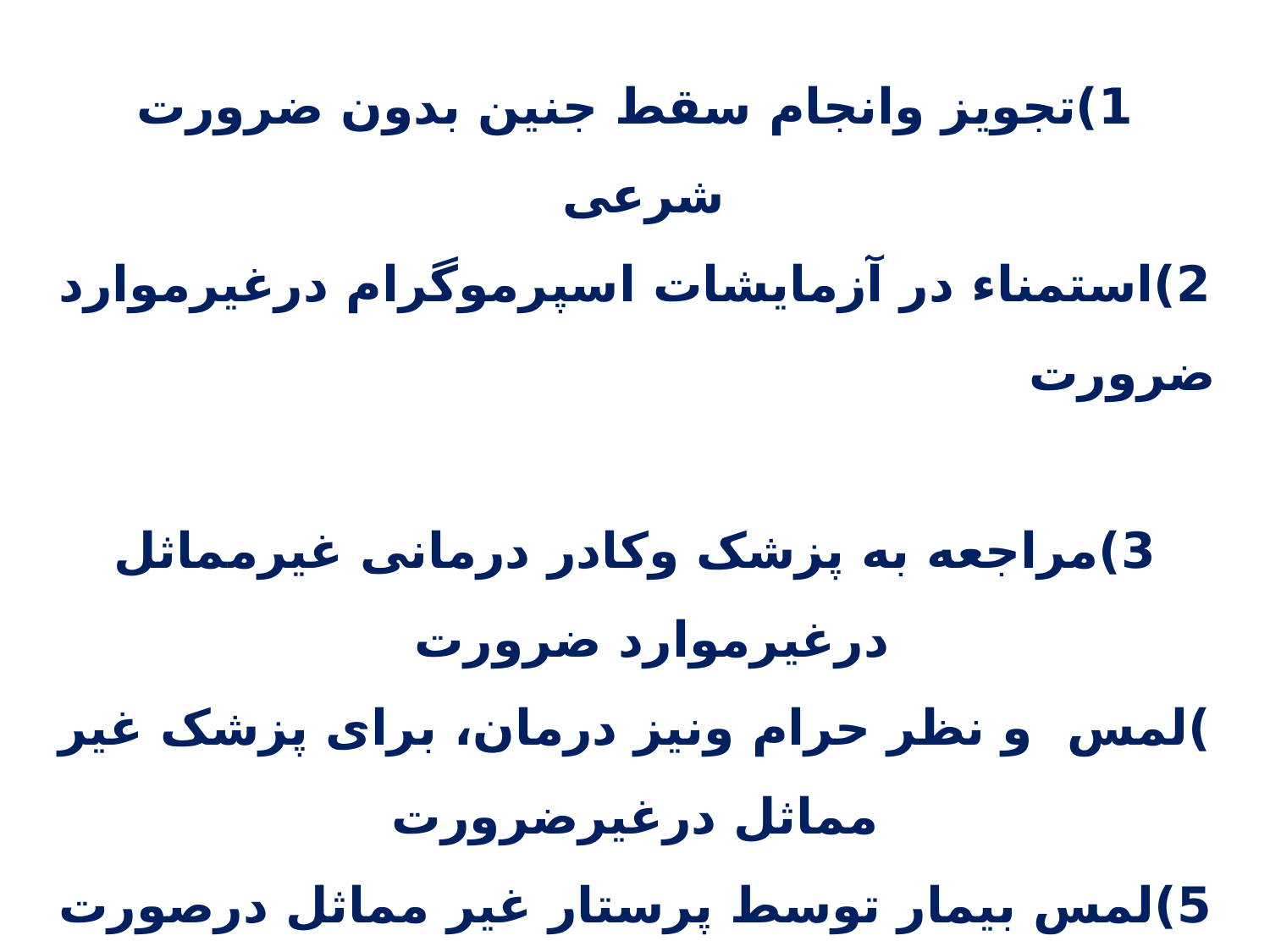

1)تجویز وانجام سقط جنین بدون ضرورت شرعی
2)استمناء در آزمايشات اسپرموگرام درغیرموارد ضرورت
3)مراجعه به پزشک وکادر درمانی غیرمماثل درغیرموارد ضرورت
)لمس  و نظر حرام ونیز درمان، برای پزشک غیر مماثل درغیرضرورت
5)لمس بیمار توسط پرستار غیر مماثل درصورت امکان لمس ازروی لباس یابادستکش
6) قراردادن«آی.یو.دی»برای جلوگیری از بارداری ونیز«نورپلانت»  توسط غیرمماثل درصورت غیرضرورت